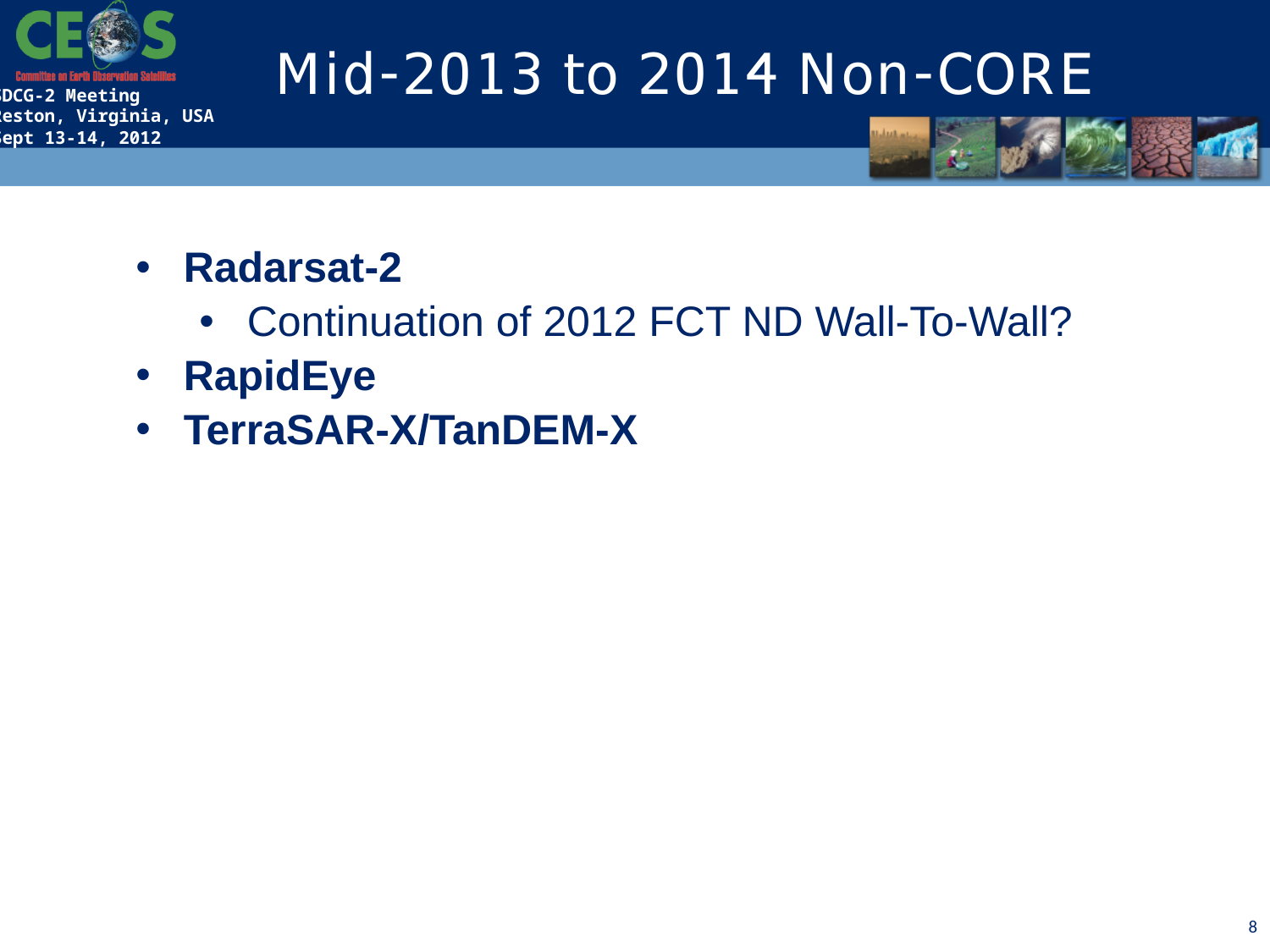

Mid-2013 to 2014 Non-CORE
Radarsat-2
Continuation of 2012 FCT ND Wall-To-Wall?
RapidEye
TerraSAR-X/TanDEM-X

8